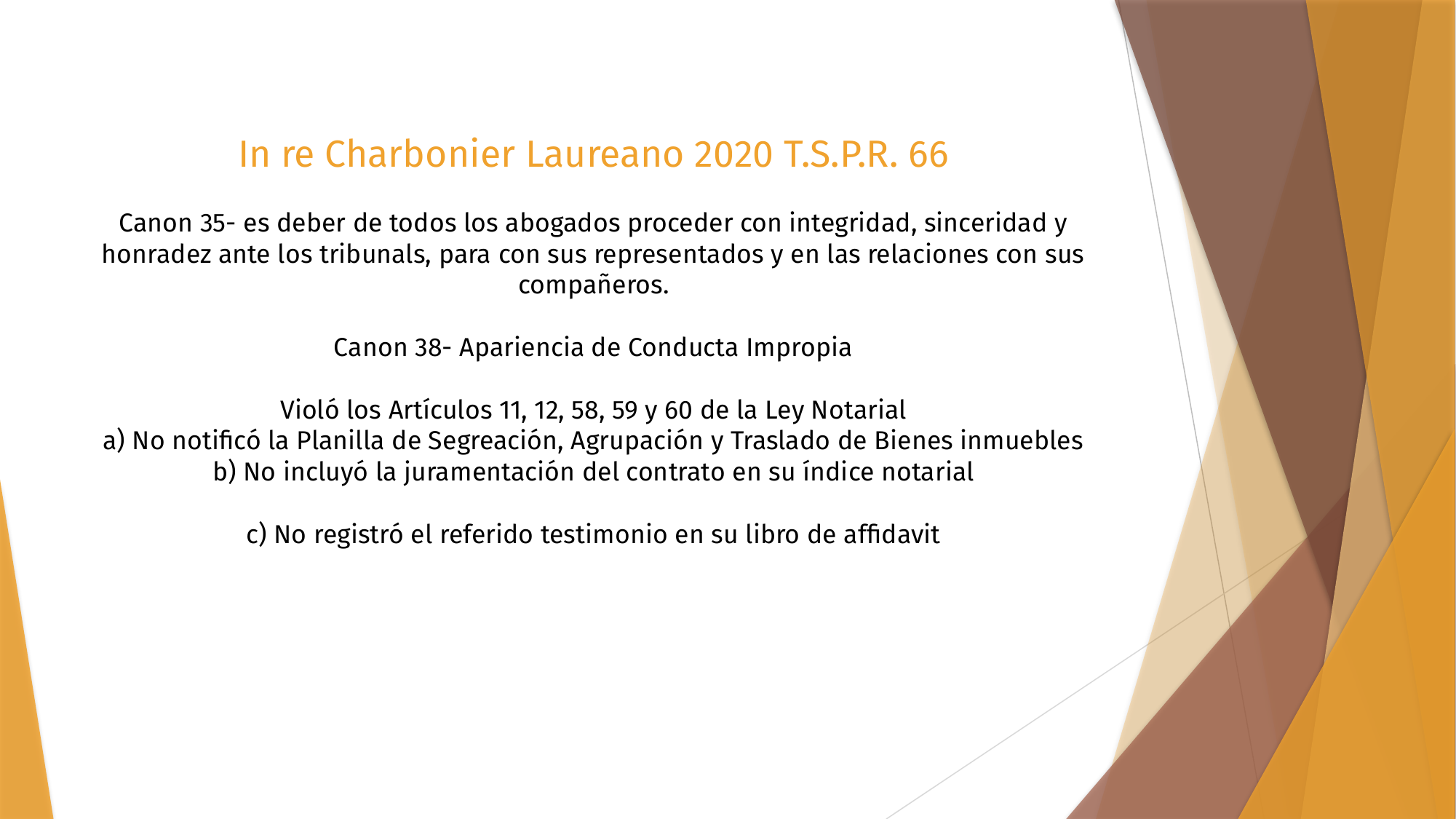

# In re Charbonier Laureano 2020 T.S.P.R. 66 Canon 35- es deber de todos los abogados proceder con integridad, sinceridad y honradez ante los tribunals, para con sus representados y en las relaciones con sus compañeros. Canon 38- Apariencia de Conducta Impropia Violó los Artículos 11, 12, 58, 59 y 60 de la Ley Notarial a) No notificó la Planilla de Segreación, Agrupación y Traslado de Bienes inmuebles b) No incluyó la juramentación del contrato en su índice notarial c) No registró el referido testimonio en su libro de affidavit